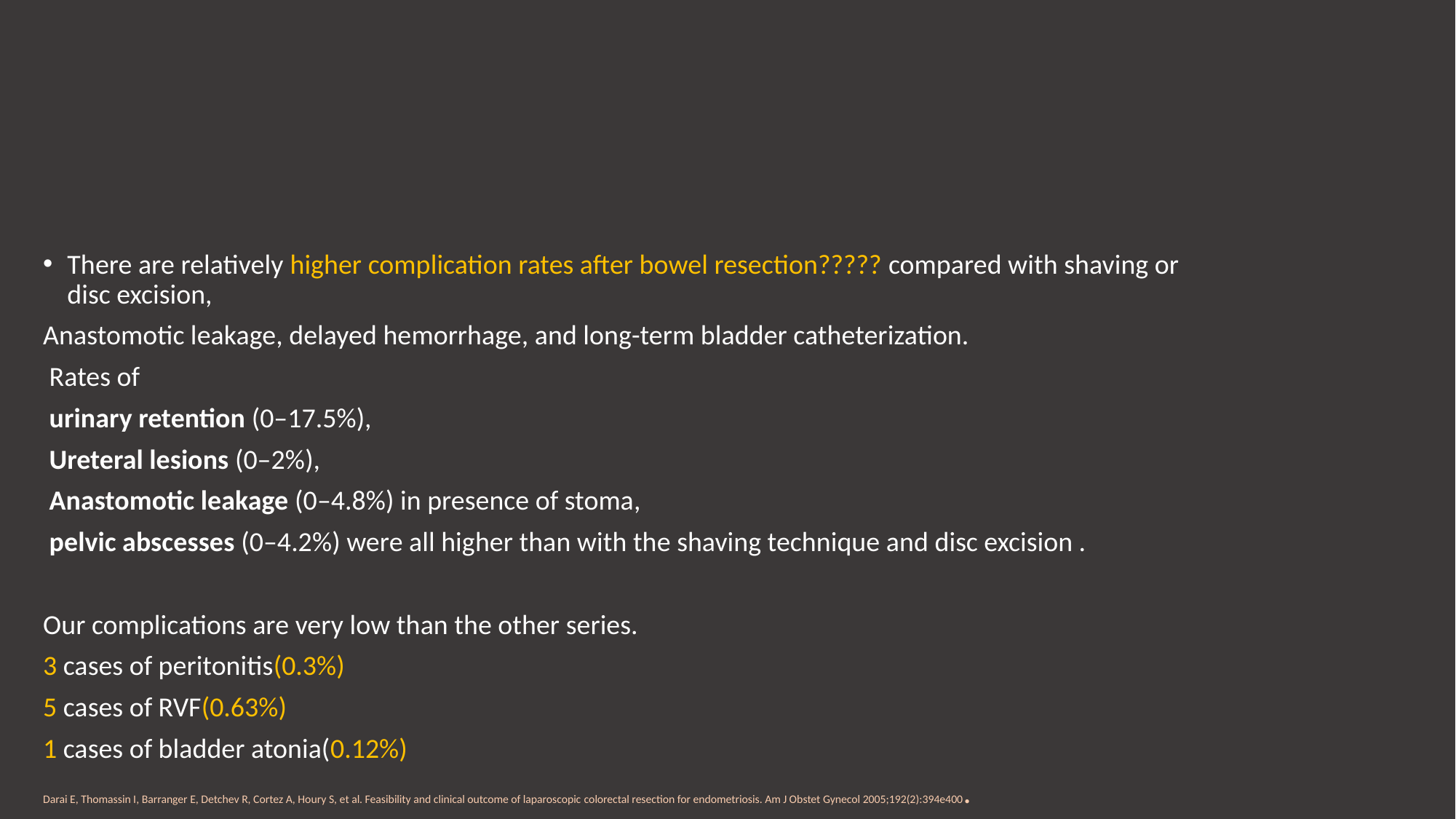

There are relatively higher complication rates after bowel resection????? compared with shaving or disc excision,
Anastomotic leakage, delayed hemorrhage, and long-term bladder catheterization.
 Rates of
 urinary retention (0–17.5%),
 Ureteral lesions (0–2%),
 Anastomotic leakage (0–4.8%) in presence of stoma,
 pelvic abscesses (0–4.2%) were all higher than with the shaving technique and disc excision .

Our complications are very low than the other series.
3 cases of peritonitis(0.3%)
5 cases of RVF(0.63%)
1 cases of bladder atonia(0.12%)
Darai E, Thomassin I, Barranger E, Detchev R, Cortez A, Houry S, et al. Feasibility and clinical outcome of laparoscopic colorectal resection for endometriosis. Am J Obstet Gynecol 2005;192(2):394e400.